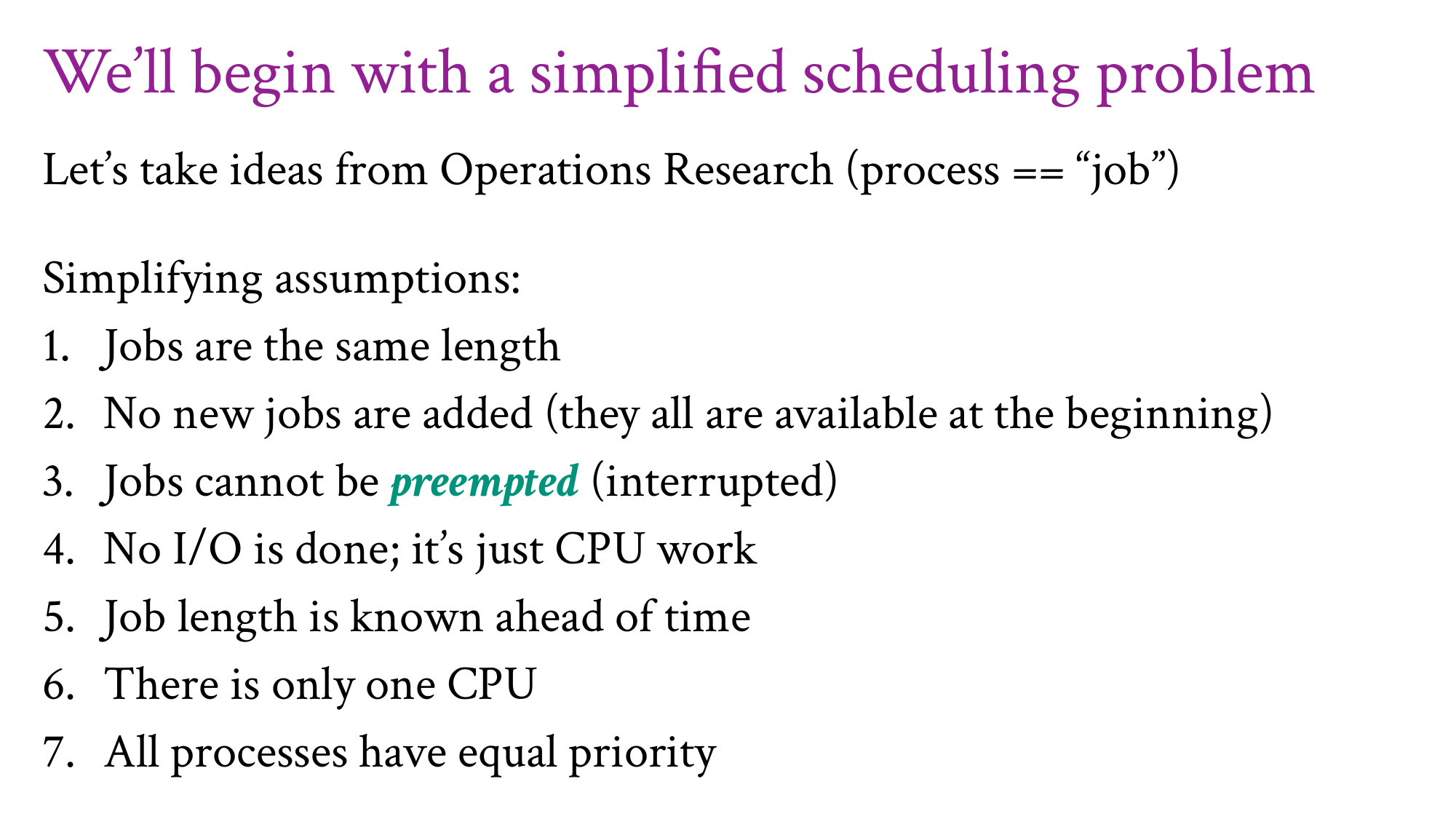

# We’ll begin with a simplified scheduling problem
Let’s take ideas from Operations Research (process == “job”)

Simplifying assumptions:
Jobs are the same length
No new jobs are added (they all are available at the beginning)
Jobs cannot be preempted (interrupted)
No I/O is done; it’s just CPU work
Job length is known ahead of time
There is only one CPU
All processes have equal priority